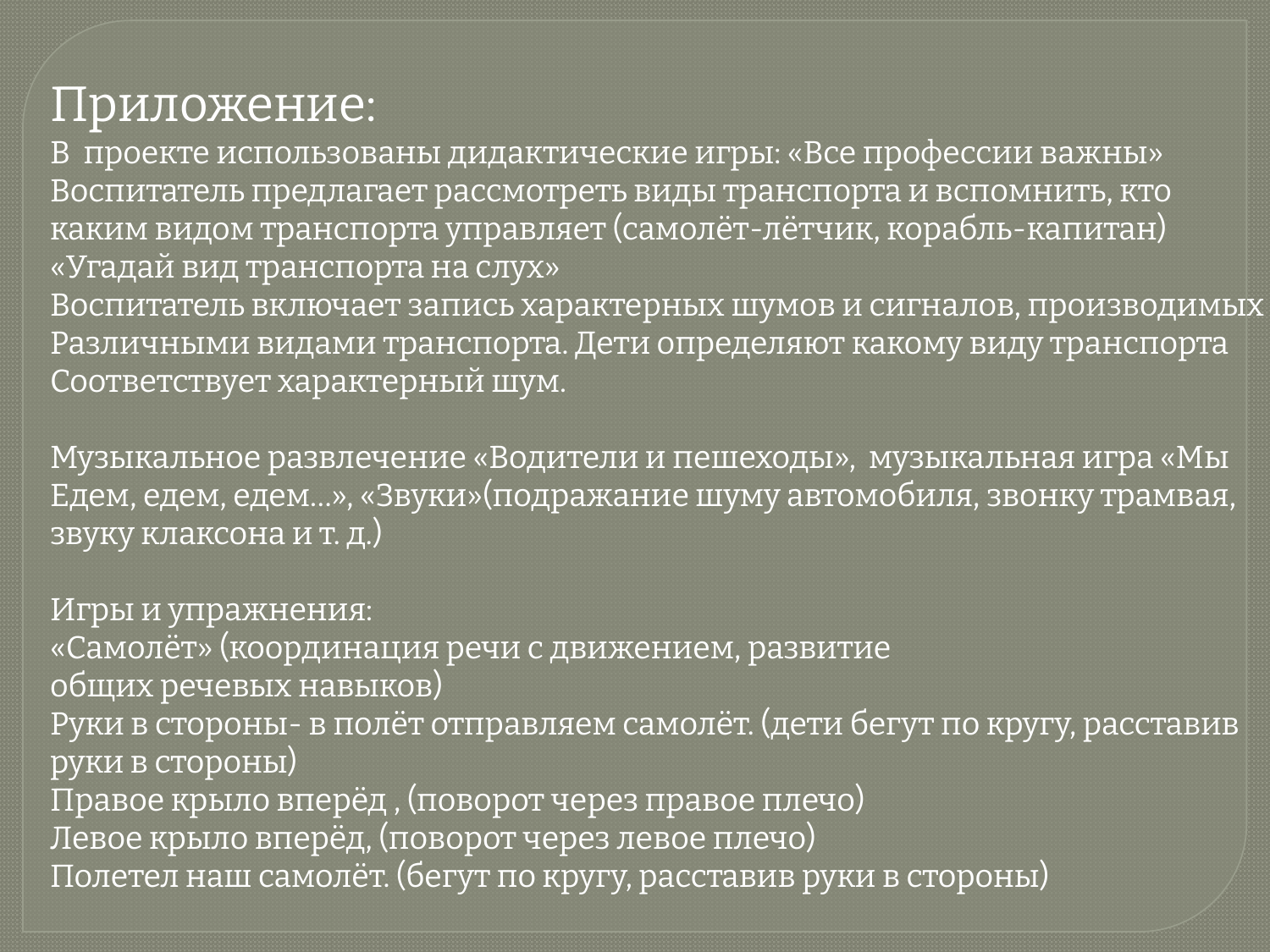

Приложение:
В  проекте использованы дидактические игры: «Все профессии важны»
Воспитатель предлагает рассмотреть виды транспорта и вспомнить, кто
каким видом транспорта управляет (самолёт-лётчик, корабль-капитан)
«Угадай вид транспорта на слух»
Воспитатель включает запись характерных шумов и сигналов, производимых
Различными видами транспорта. Дети определяют какому виду транспорта
Соответствует характерный шум.

Музыкальное развлечение «Водители и пешеходы»,  музыкальная игра «Мы
Едем, едем, едем…», «Звуки»(подражание шуму автомобиля, звонку трамвая,
звуку клаксона и т. д.)

Игры и упражнения:
«Самолёт» (координация речи с движением, развитие
общих речевых навыков)
Руки в стороны- в полёт отправляем самолёт. (дети бегут по кругу, расставив
руки в стороны)
Правое крыло вперёд , (поворот через правое плечо)
Левое крыло вперёд, (поворот через левое плечо)
Полетел наш самолёт. (бегут по кругу, расставив руки в стороны)